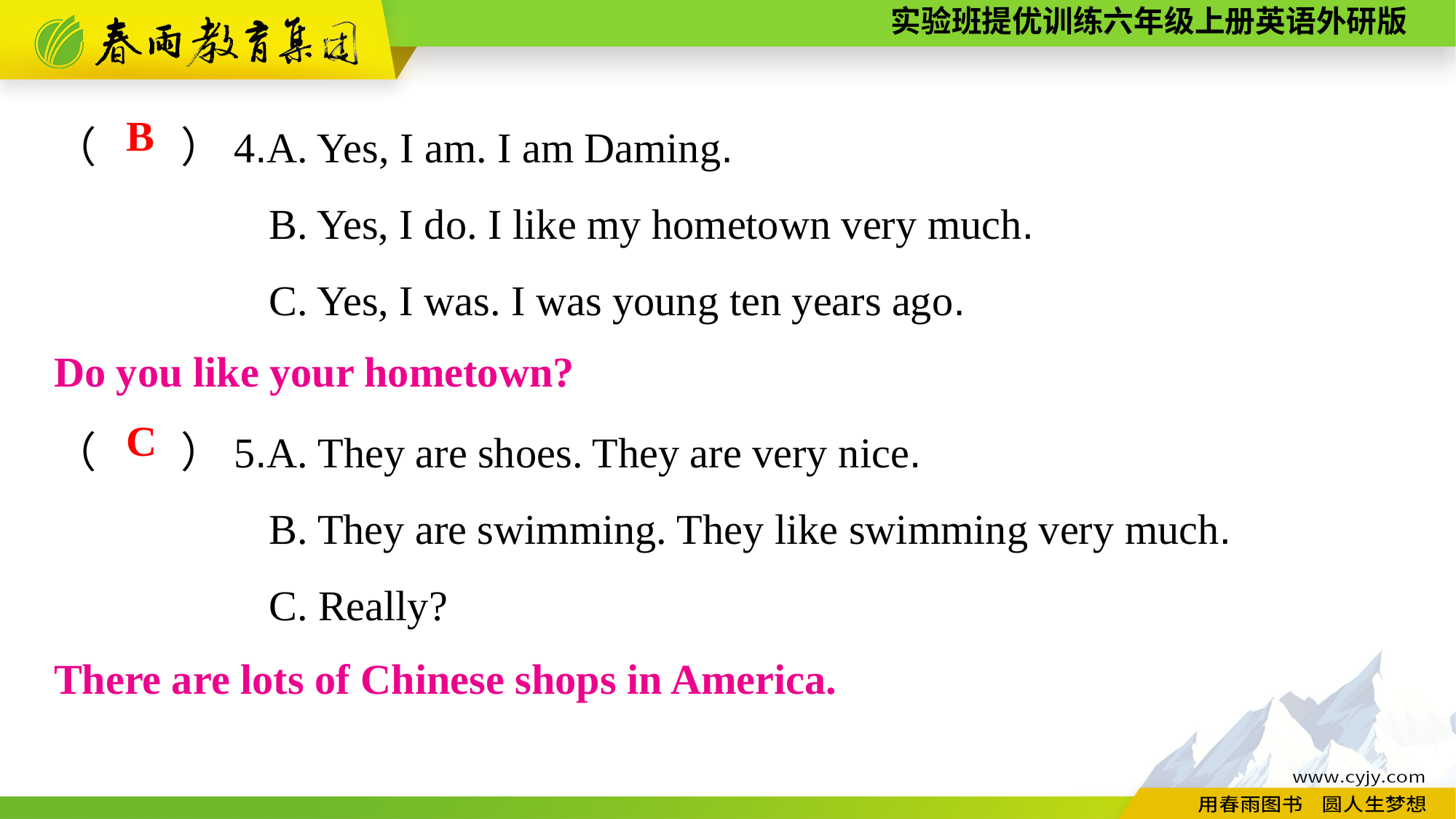

（　　）4.A. Yes, I am. I am Daming.
B. Yes, I do. I like my hometown very much.
C. Yes, I was. I was young ten years ago.

（　　）5.A. They are shoes. They are very nice.
B. They are swimming. They like swimming very much.
C. Really?
B
Do you like your hometown?
C
There are lots of Chinese shops in America.